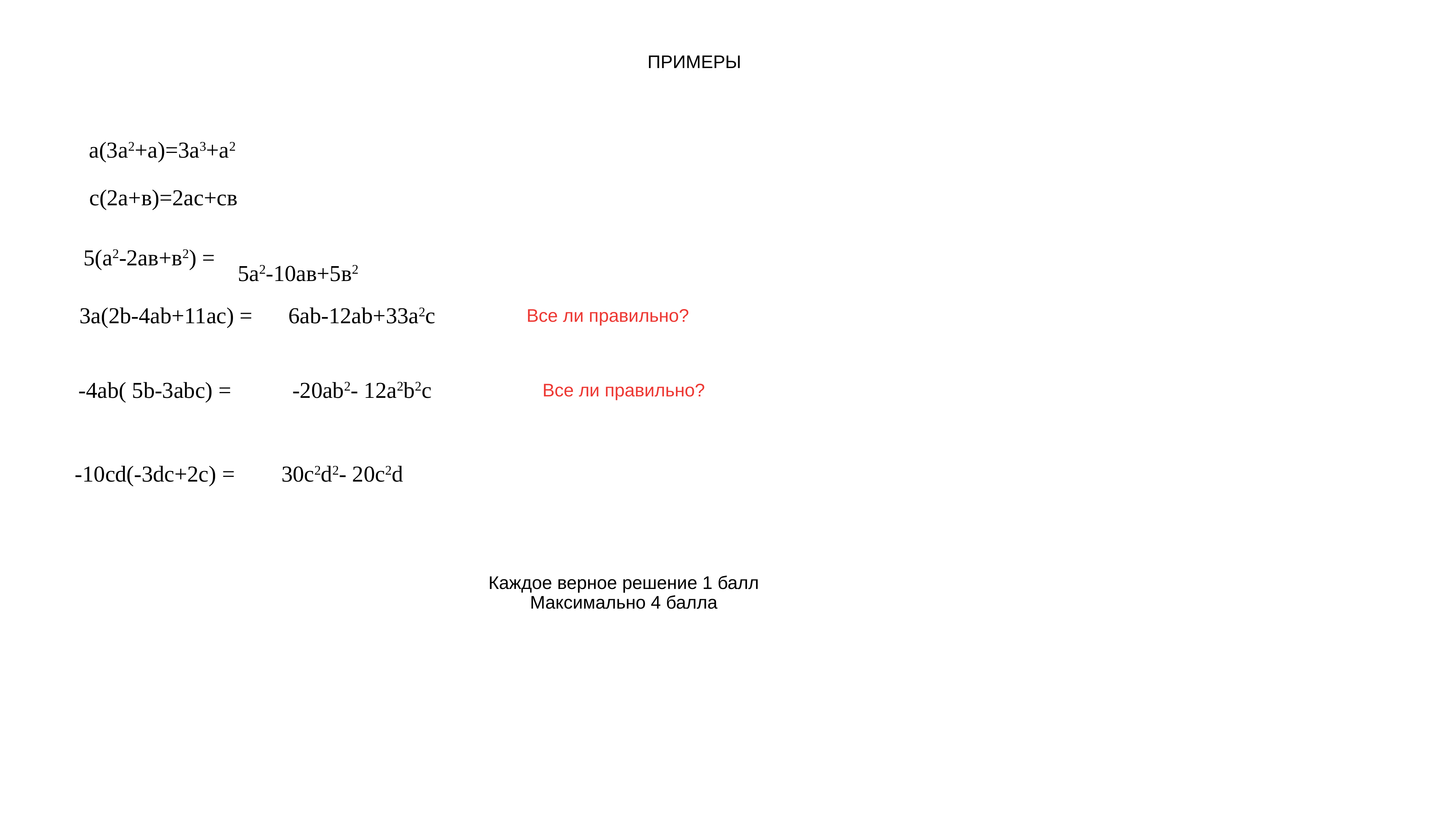

ПРИМЕРЫ
а(3а2+а)=3а3+а2
с(2а+в)=2ас+св
5(а2-2ав+в2) =
5а2-10ав+5в2
Все ли правильно?
3а(2b-4ab+11ac) =
6ab-12ab+33a2c
Все ли правильно?
-4ab( 5b-3abc) =
-20ab2- 12a2b2c
-10cd(-3dc+2c) =
30c2d2- 20c2d
Каждое верное решение 1 балл
Максимально 4 балла